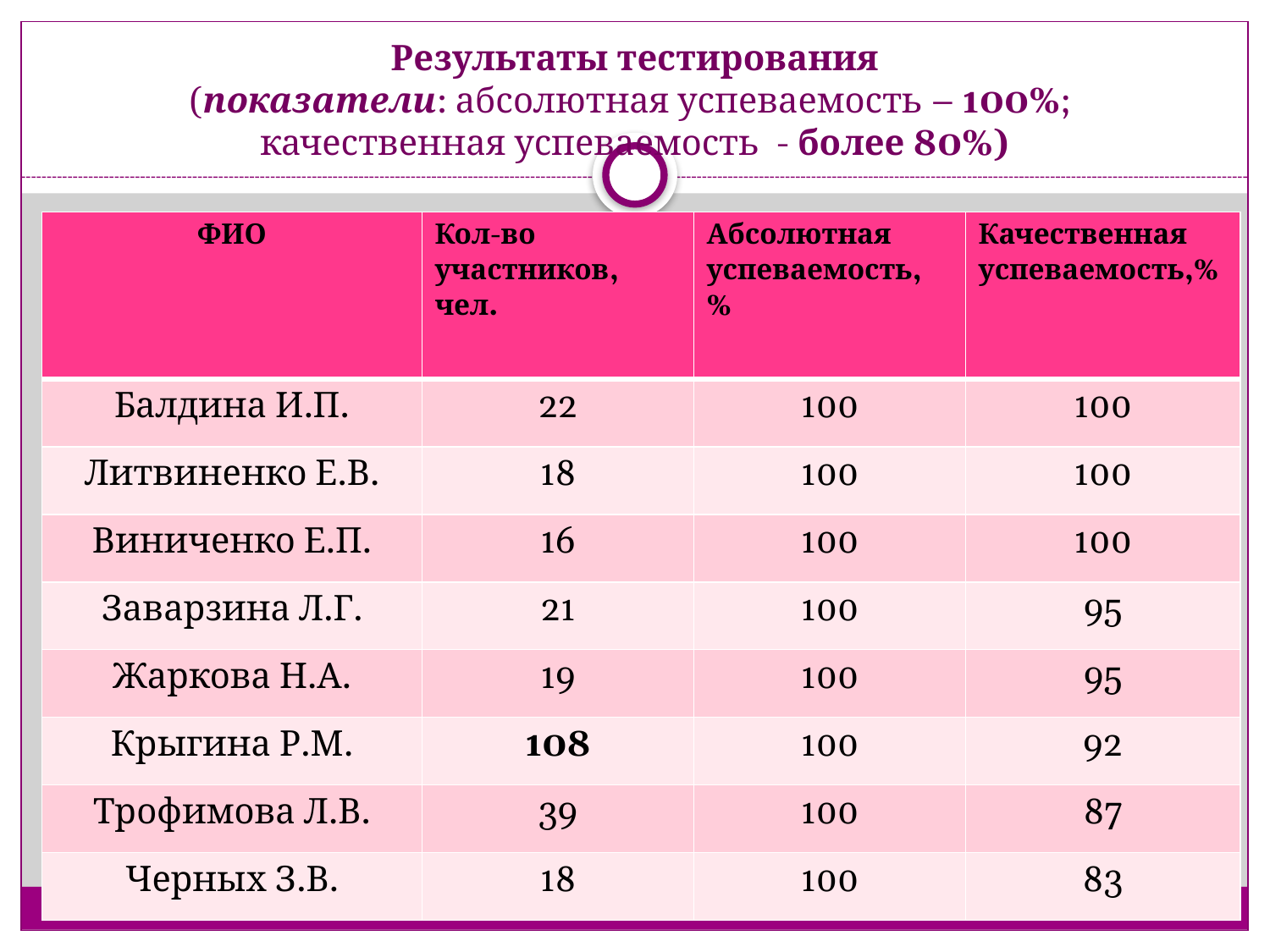

# Результаты тестирования (показатели: абсолютная успеваемость – 100%; качественная успеваемость  - более 80%)
| ФИО | Кол-во участников, чел. | Абсолютная успеваемость, % | Качественная успеваемость,% |
| --- | --- | --- | --- |
| Балдина И.П. | 22 | 100 | 100 |
| Литвиненко Е.В. | 18 | 100 | 100 |
| Виниченко Е.П. | 16 | 100 | 100 |
| Заварзина Л.Г. | 21 | 100 | 95 |
| Жаркова Н.А. | 19 | 100 | 95 |
| Крыгина Р.М. | 108 | 100 | 92 |
| Трофимова Л.В. | 39 | 100 | 87 |
| Черных З.В. | 18 | 100 | 83 |